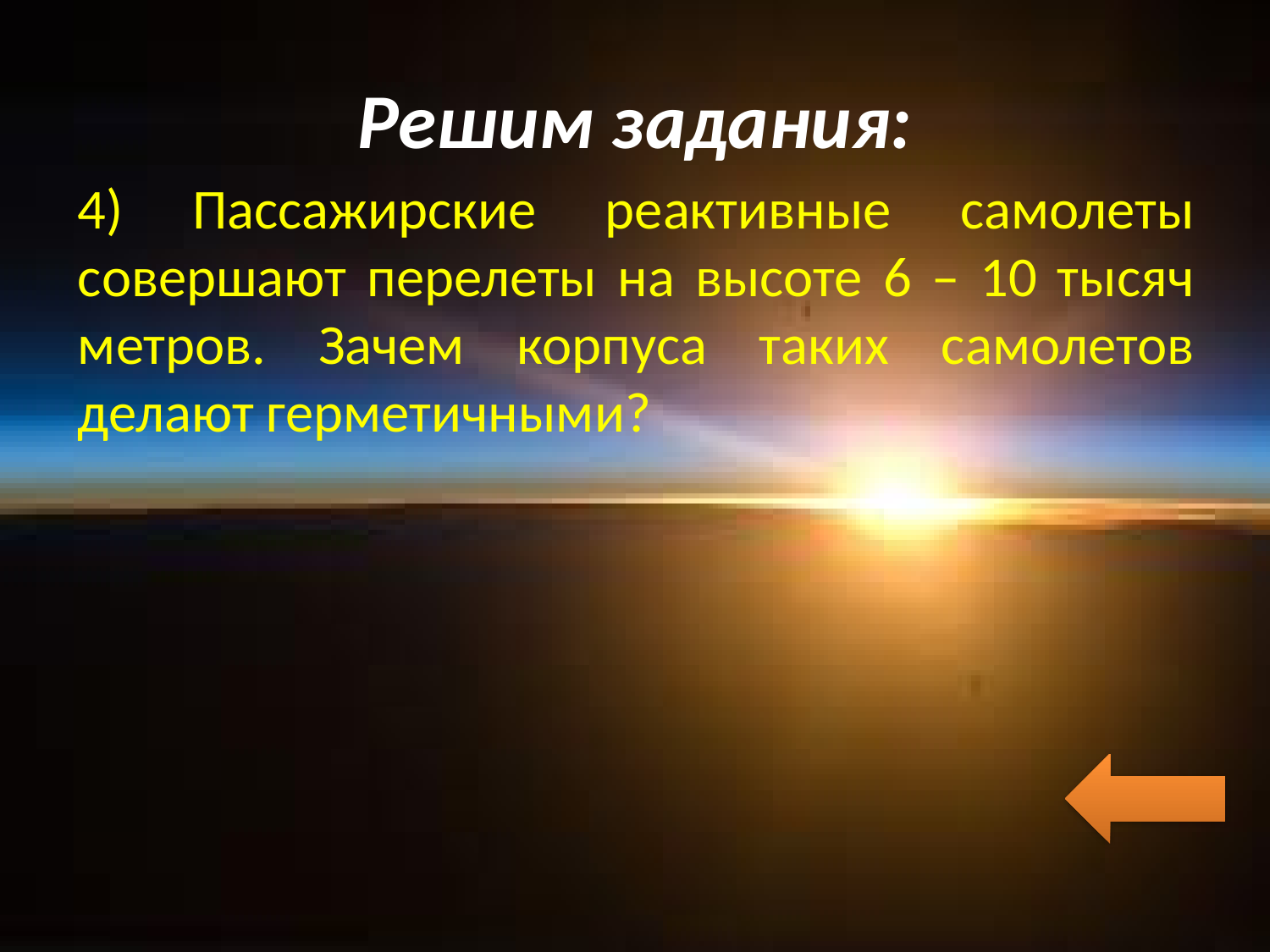

# Решим задания:
4) Пассажирские реактивные самолеты совершают перелеты на высоте 6 – 10 тысяч метров. Зачем корпуса таких самолетов делают герметичными?